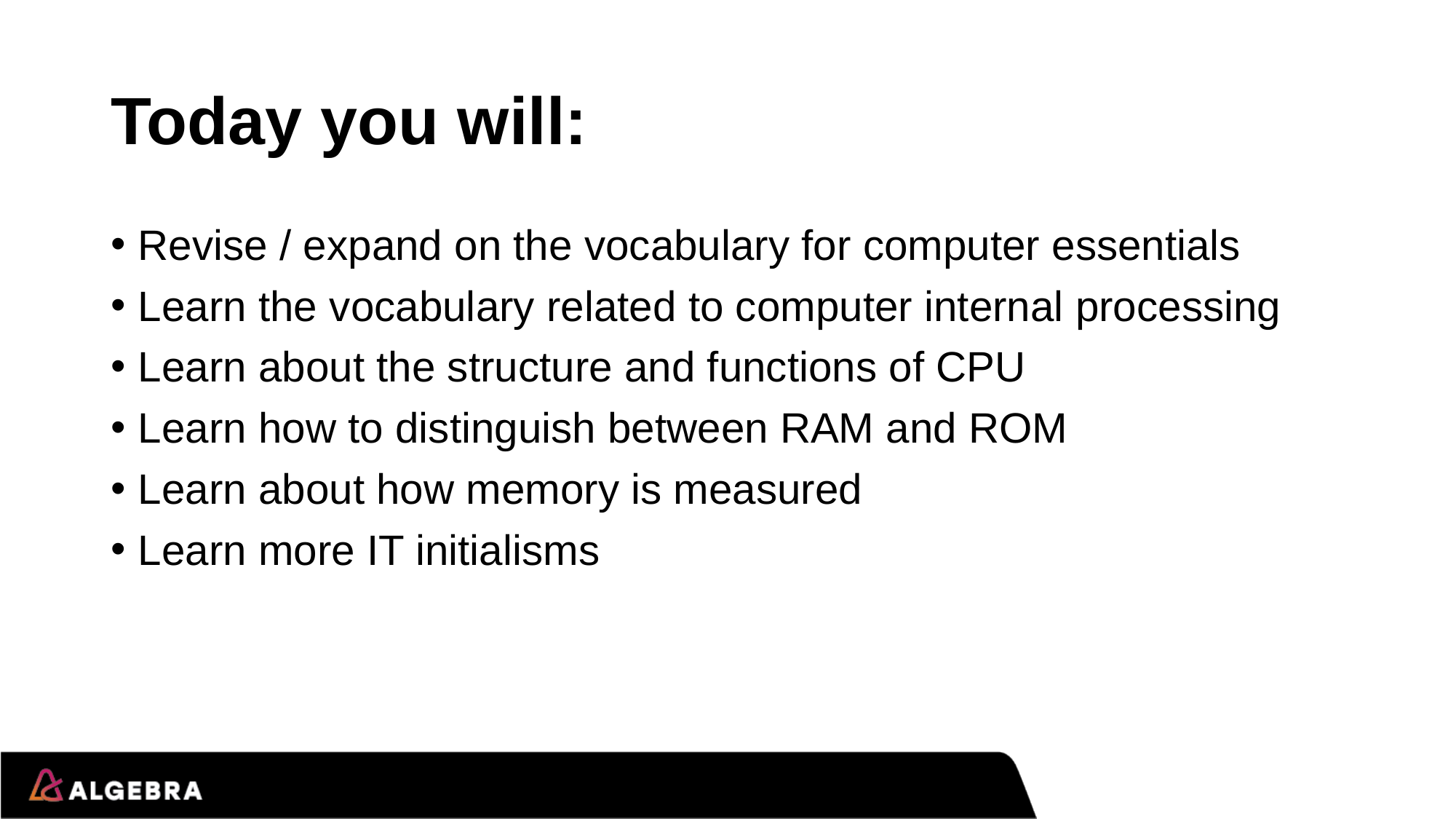

# Today you will:
Revise / expand on the vocabulary for computer essentials
Learn the vocabulary related to computer internal processing
Learn about the structure and functions of CPU
Learn how to distinguish between RAM and ROM
Learn about how memory is measured
Learn more IT initialisms